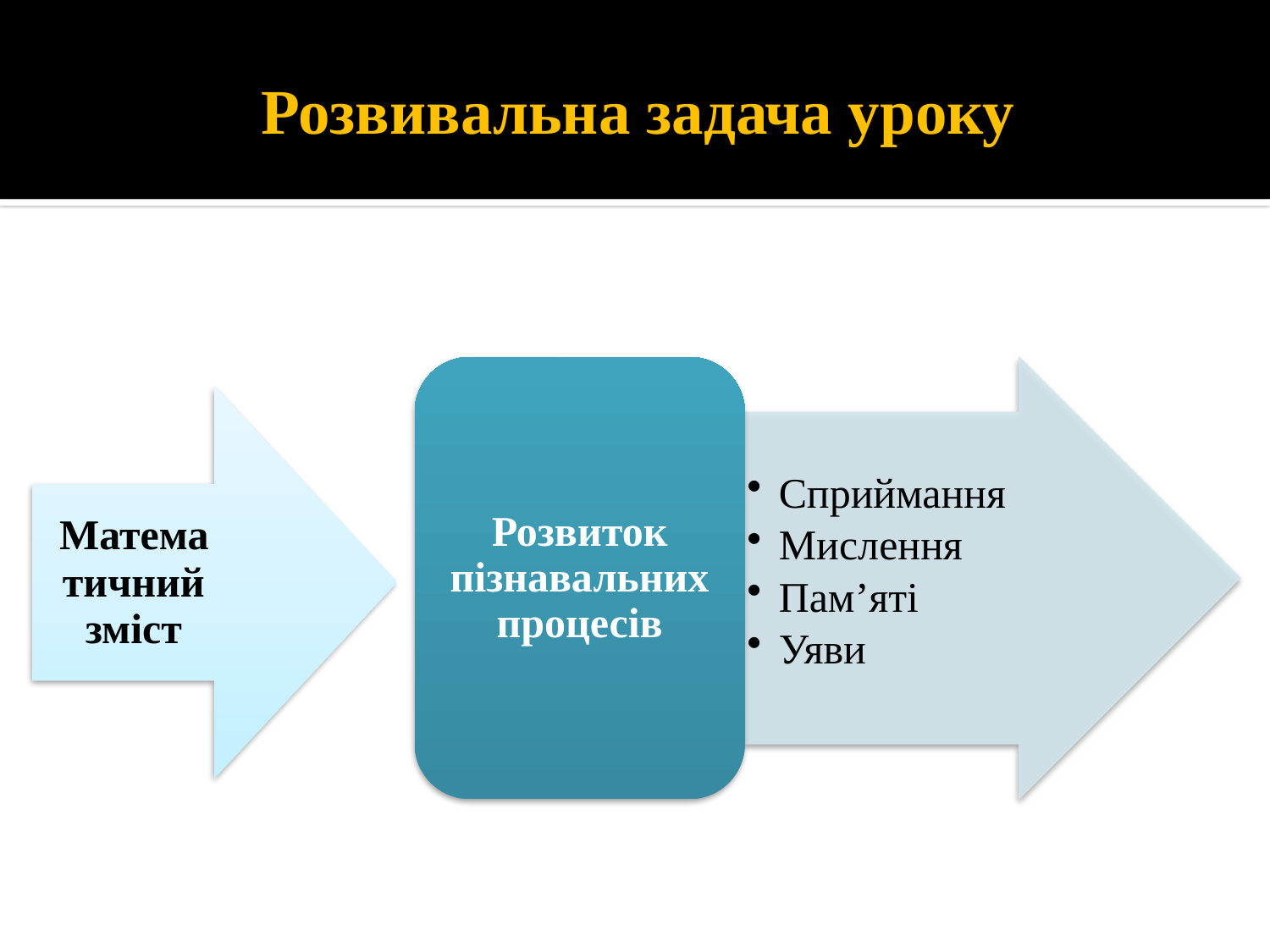

# Розвивальна задача уроку

Сприймання
Мислення
Пам’яті
Уяви
Розвиток пізнавальних процесів
Математичний зміст